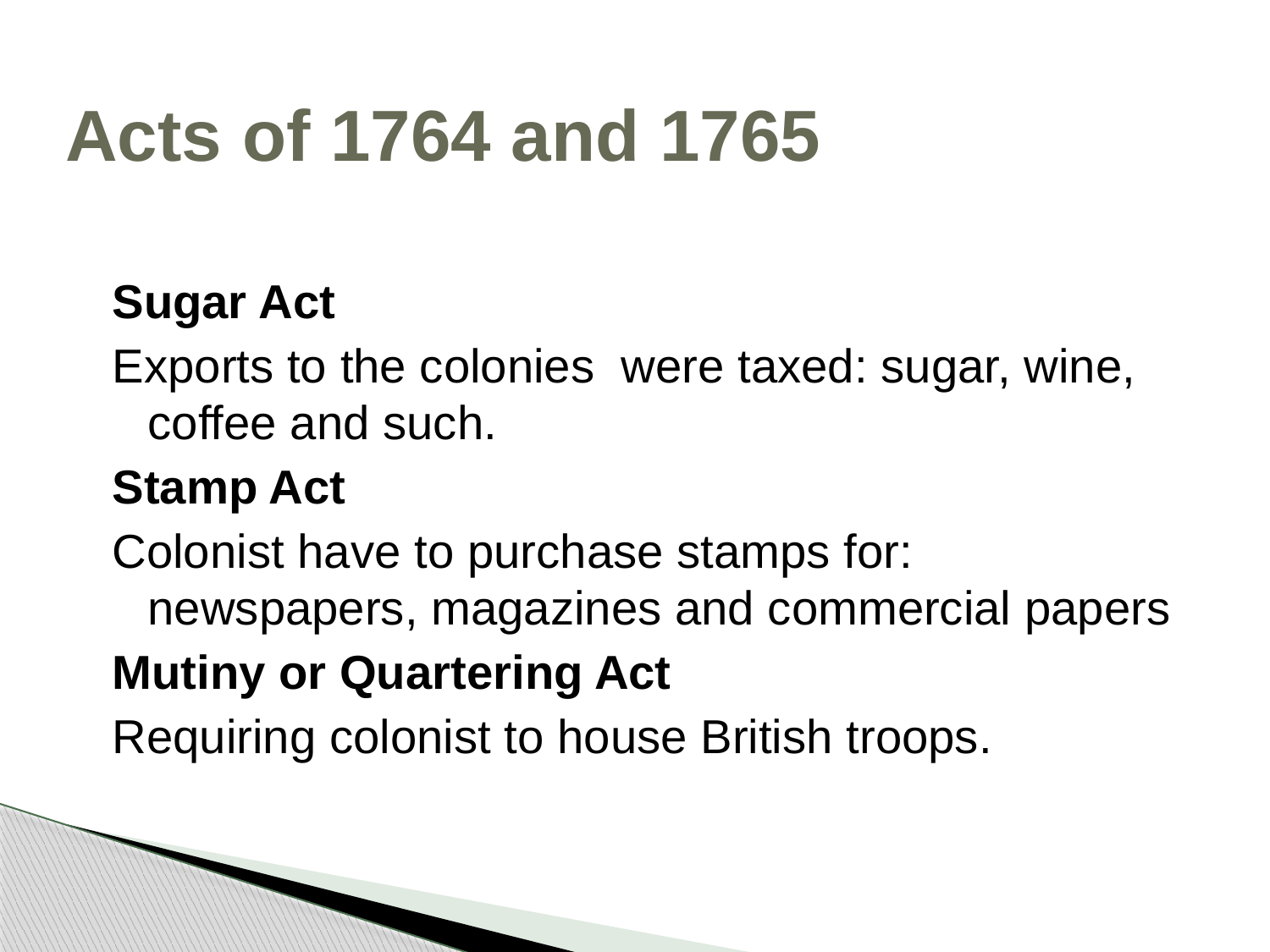

# Acts of 1764 and 1765
Sugar Act
Exports to the colonies  were taxed: sugar, wine, coffee and such.
Stamp Act
Colonist have to purchase stamps for: newspapers, magazines and commercial papers
Mutiny or Quartering Act
Requiring colonist to house British troops.